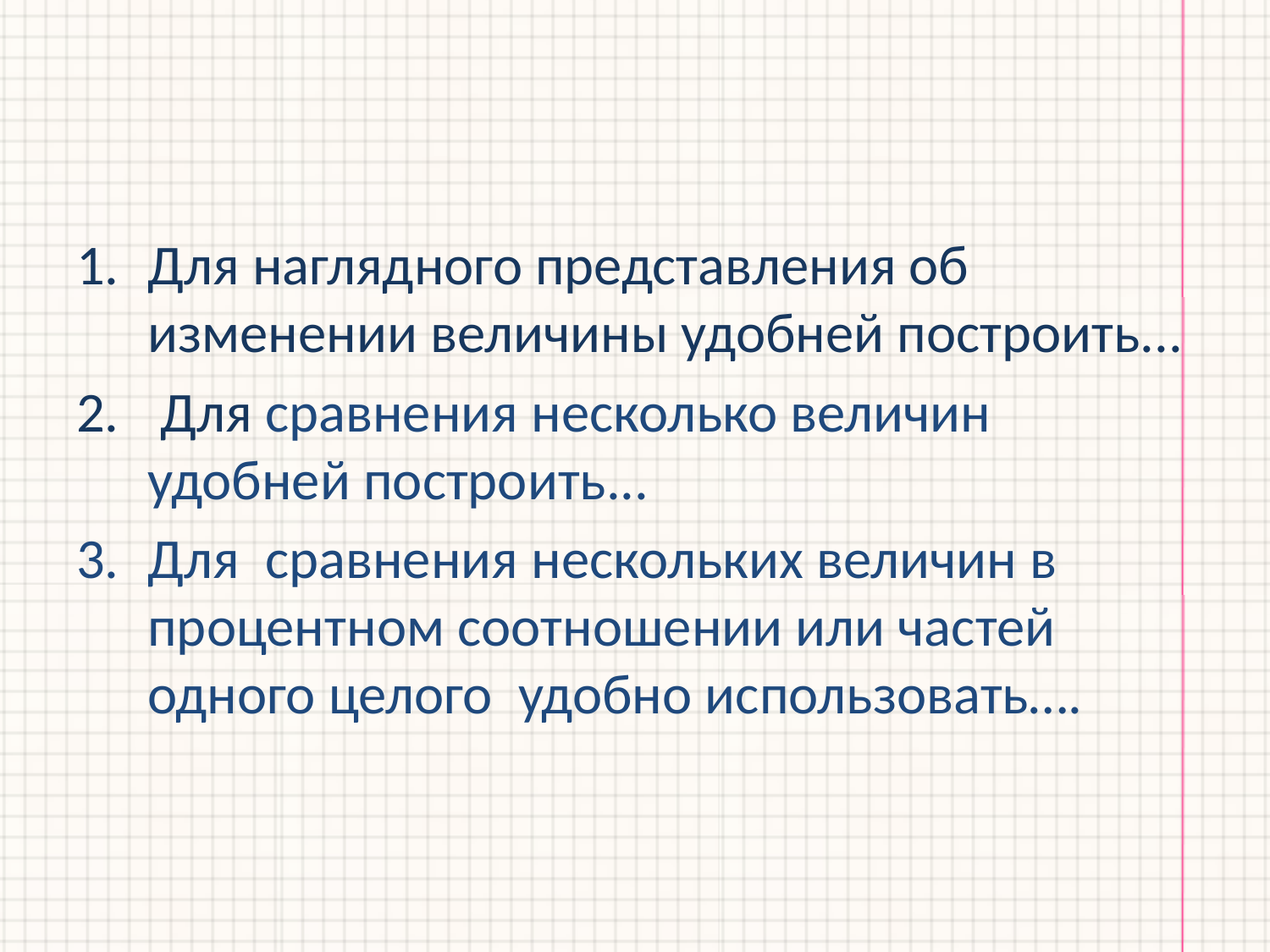

#
Для наглядного представления об изменении величины удобней построить...
 Для сравнения несколько величин удобней построить...
Для  сравнения нескольких величин в процентном соотношении или частей одного целого  удобно использовать….